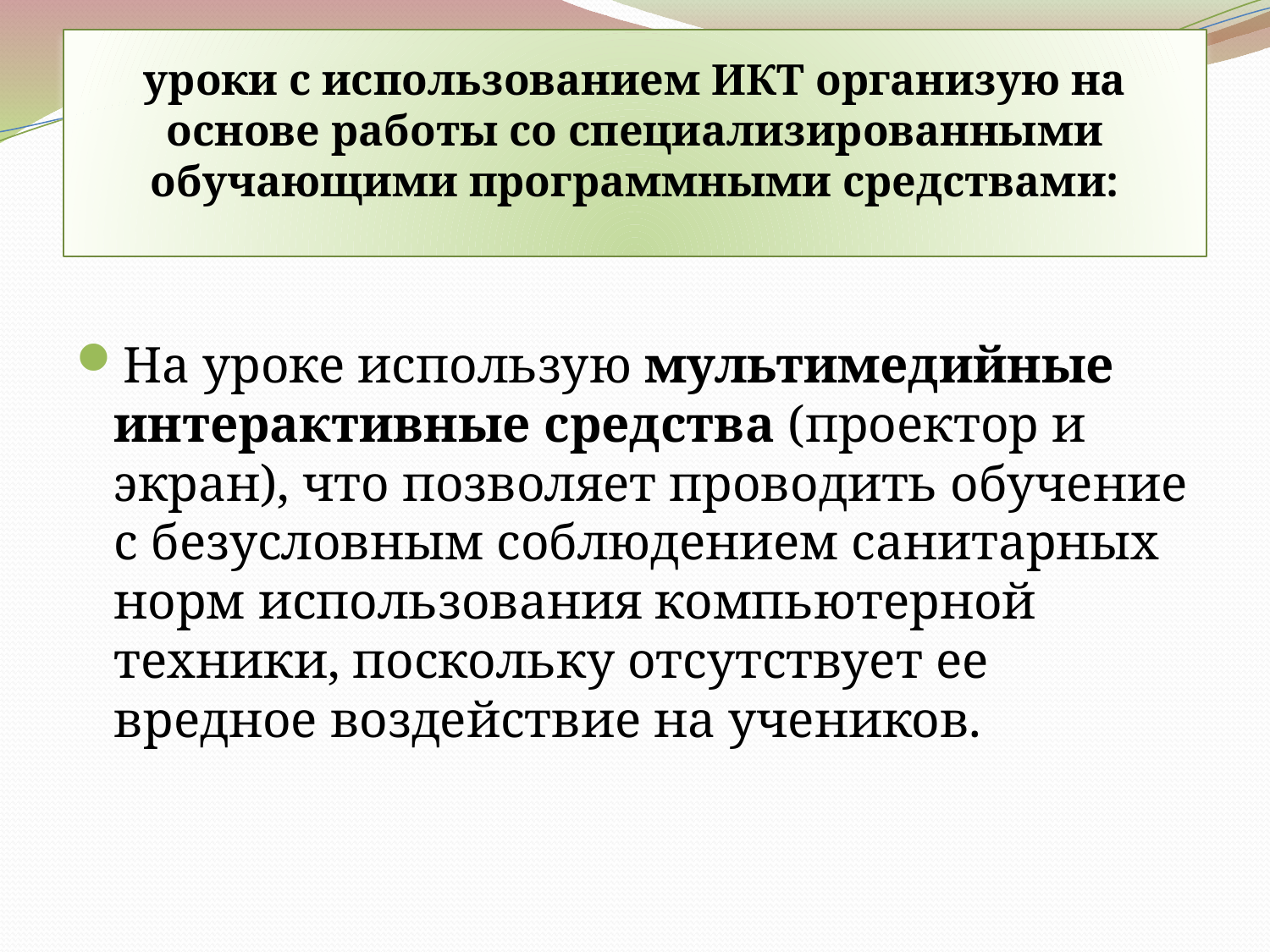

# уроки с использованием ИКТ организую на основе работы со специализированными обучающими программными средствами:
На уроке использую мультимедийные интерактивные средства (проектор и экран), что позволяет проводить обучение с безусловным соблюдением санитарных норм использования компьютерной техники, поскольку отсутствует ее вредное воздействие на учеников.